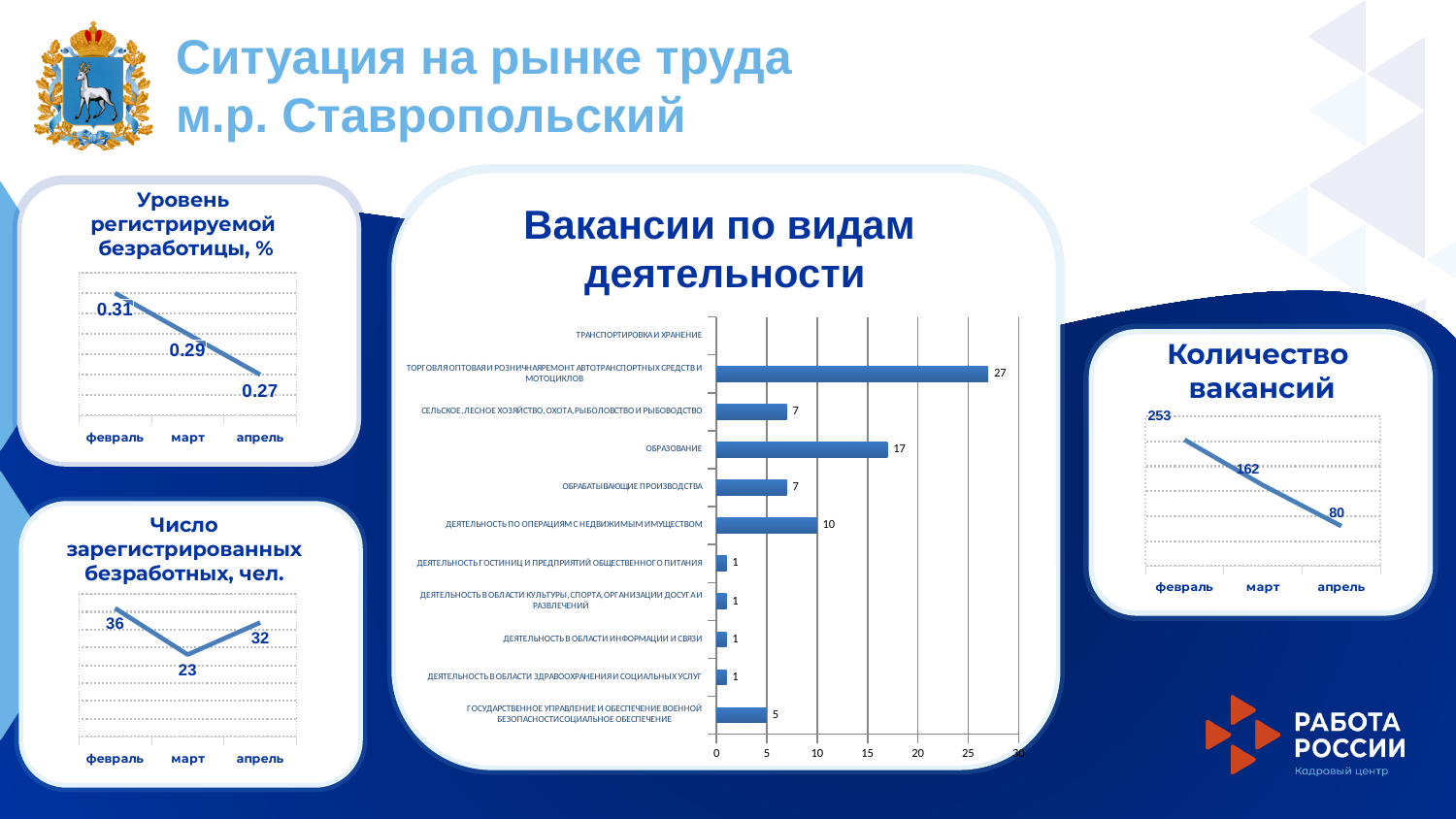

Ситуация на рынке труда
м.р. Ставропольский

Уровень
регистрируемой
безработицы, %
Вакансии по видам
деятельности

### Chart

| Category | Уровень |
|---|---|
| февраль | 0.31 |
| март | 0.29 |
| апрель | 0.27 |

[unsupported chart]

Количество
вакансий

### Chart

| Category | Ряд 1 |
|---|---|
| февраль | 253.0 |
| март | 162.0 |
| апрель | 80.0 |
Число
зарегистрированных
безработных, чел.

### Chart

| Category | Ряд 1 |
|---|---|
| февраль | 36.0 |
| март | 23.0 |
| апрель | 32.0 |